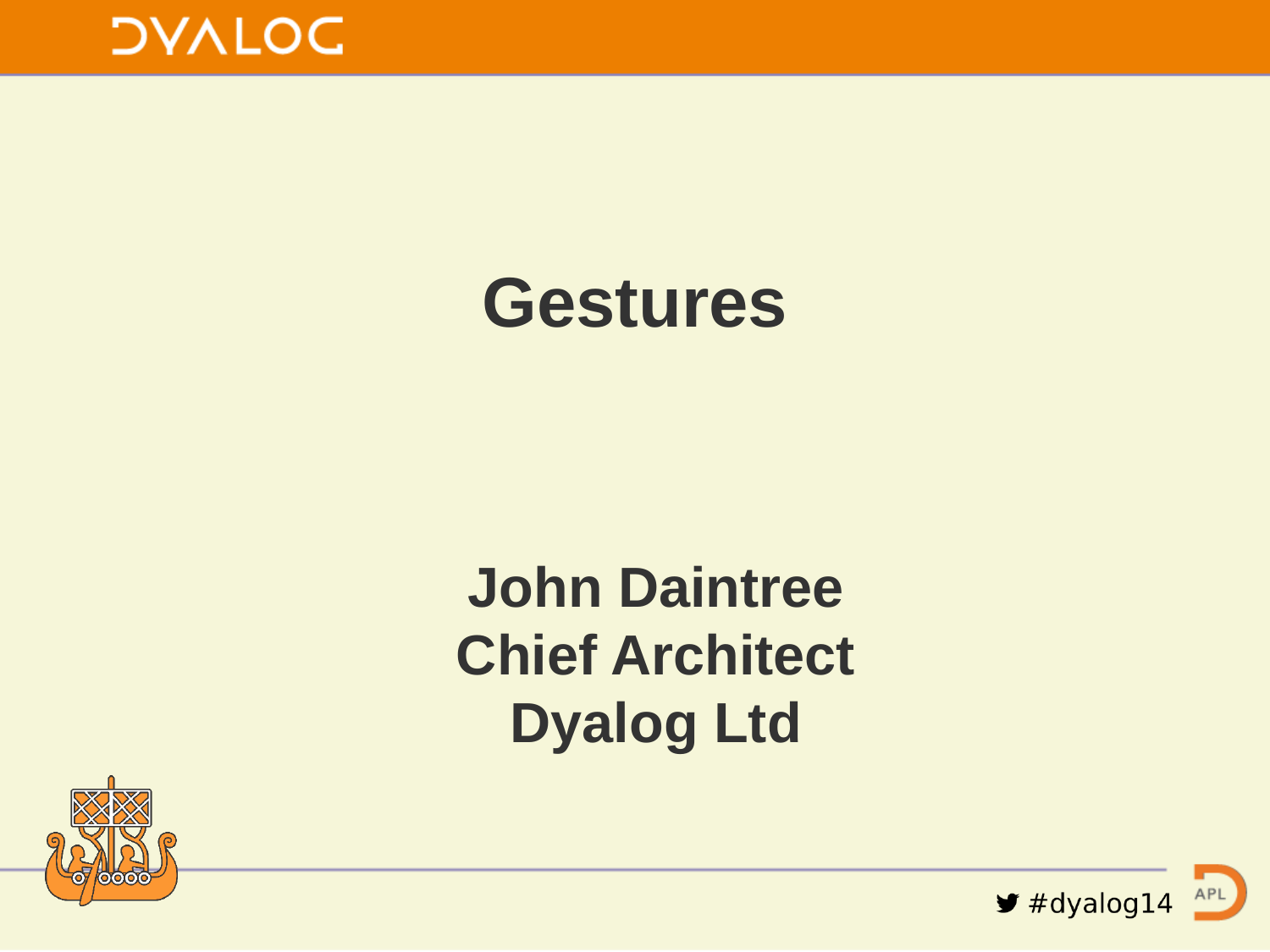

Gestures

John Daintree
Chief Architect
Dyalog Ltd